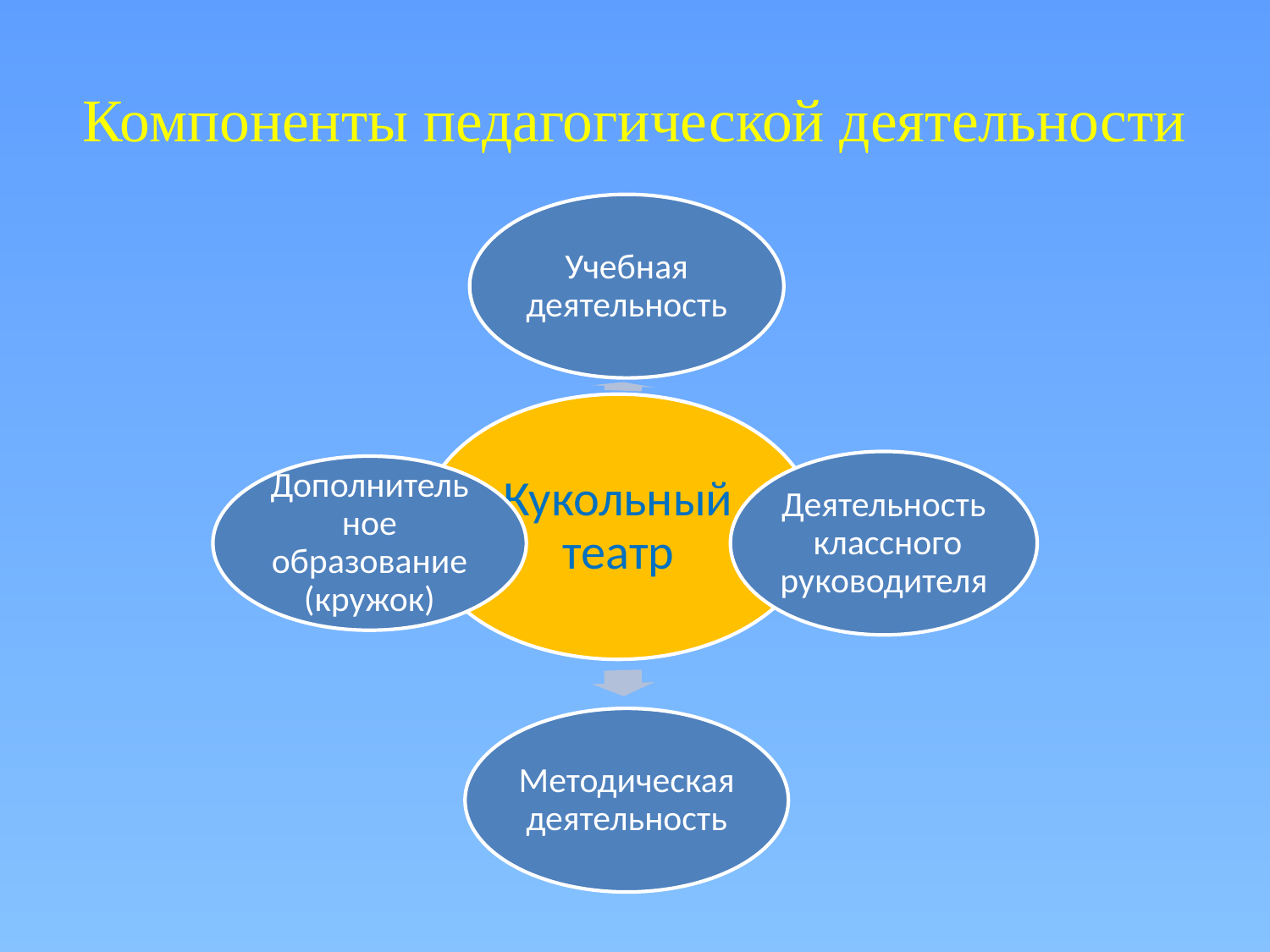

# Компоненты педагогической деятельности
Кукольный театр

Учебная деятельность

Деятельность  классного руководителя

Методическая деятельность

Дополнительное образование (кружок)